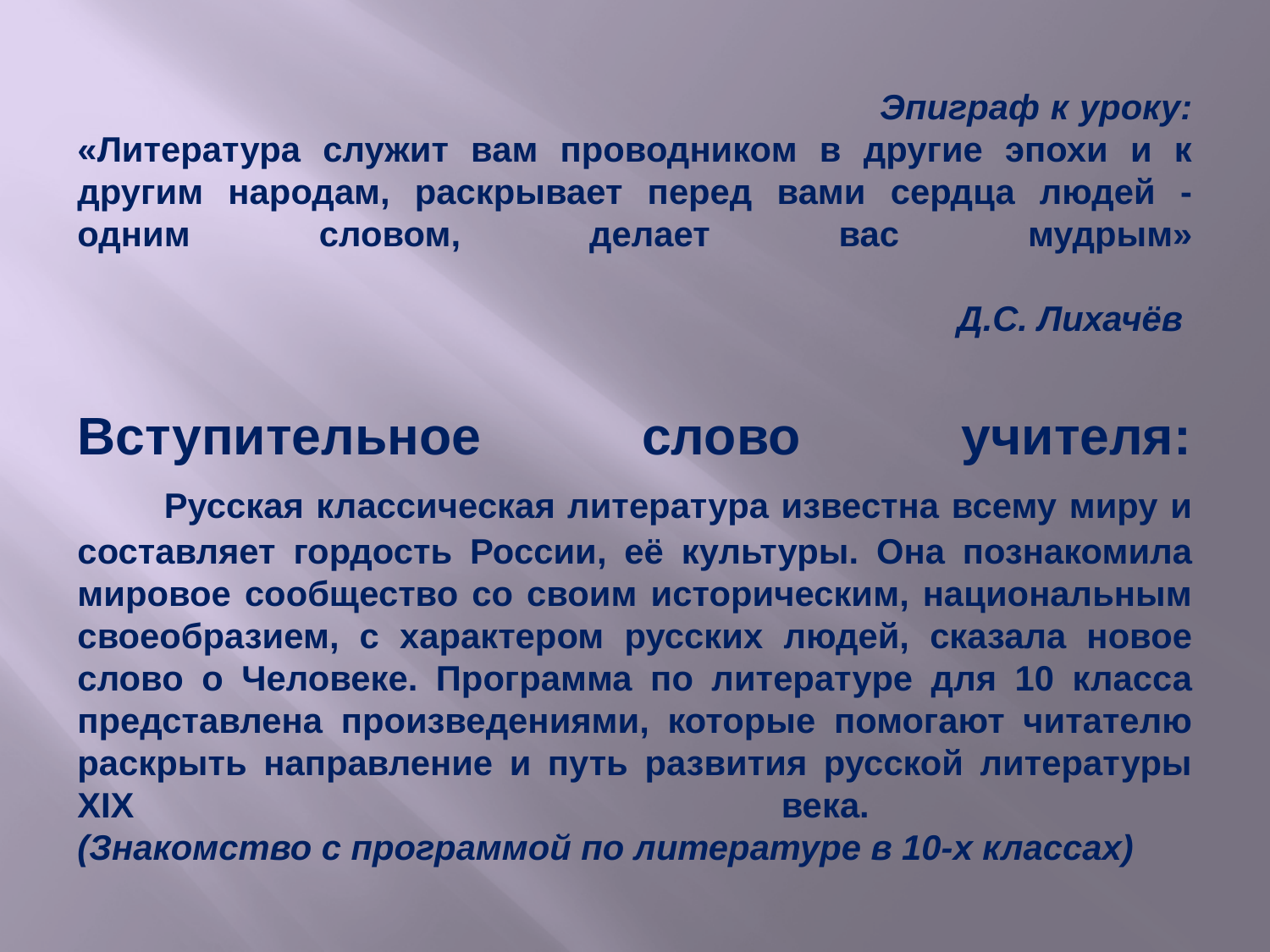

# Эпиграф к уроку: «Литература служит вам проводником в другие эпохи и к другим народам, раскрывает перед вами сердца людей - одним словом, делает вас мудрым» Д.С. Лихачёв Вступительное слово учителя: Русская классическая литература известна всему миру и составляет гордость России, её культуры. Она познакомила мировое сообщество со своим историческим, национальным своеобразием, с характером русских людей, сказала новое слово о Человеке. Программа по литературе для 10 класса представлена произведениями, которые помогают читателю раскрыть направление и путь развития русской литературы XIX  века. (Знакомство с программой по литературе в 10-х классах)